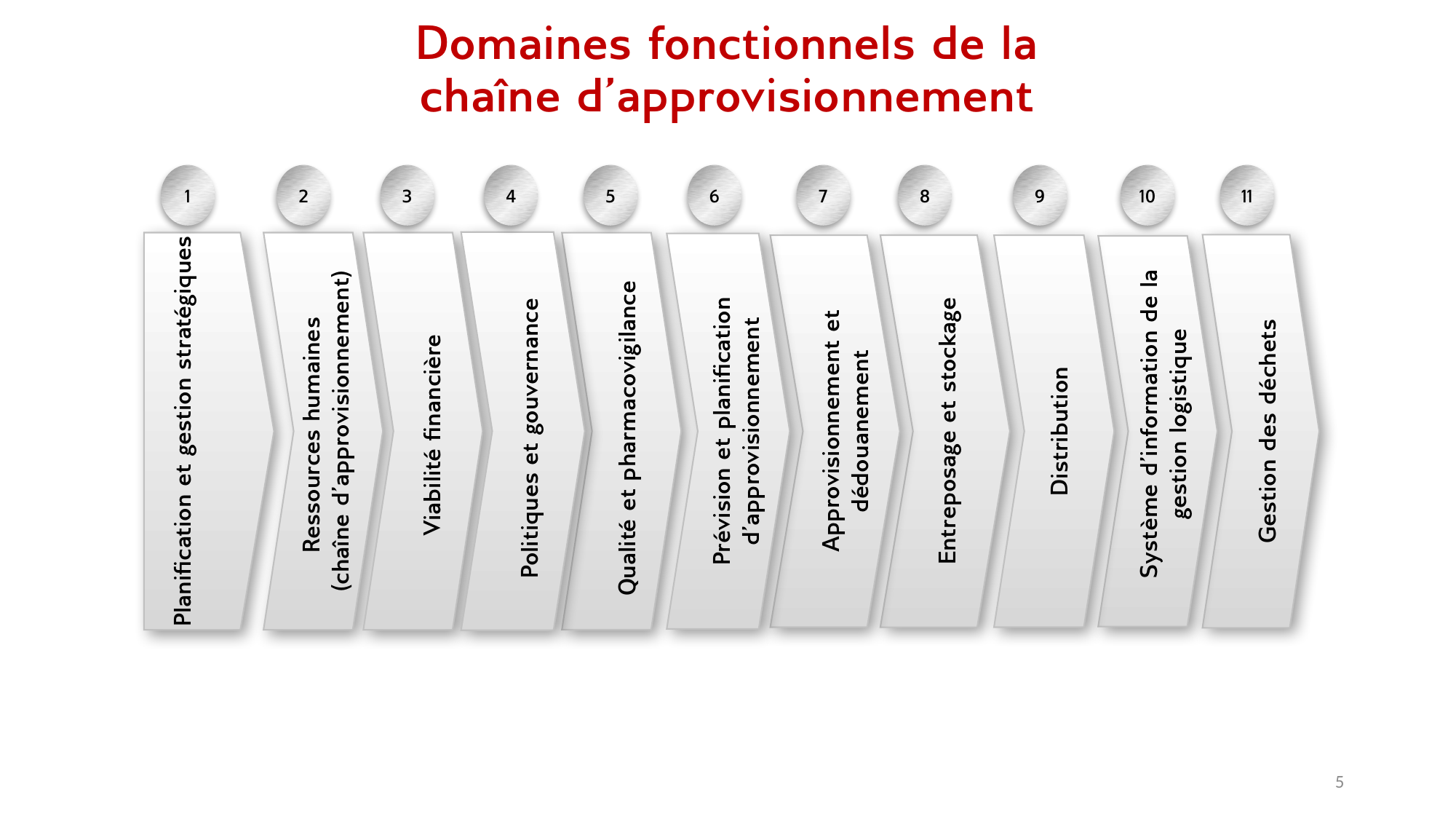

# Domaines fonctionnels de la chaîne d’approvisionnement
1
2
3
4
5
6
7
8
9
10
11

Approvisionnement et dédouanement

Ressources humaines
(chaîne d’approvisionnement)

Planification et gestion stratégiques

Prévision et planification d’approvisionnement

Système d’information de la gestion logistique
Viabilité financière

Entreposage et stockage

Gestion des déchets

Politiques et gouvernance

Qualité et pharmacovigilance

Distribution
5